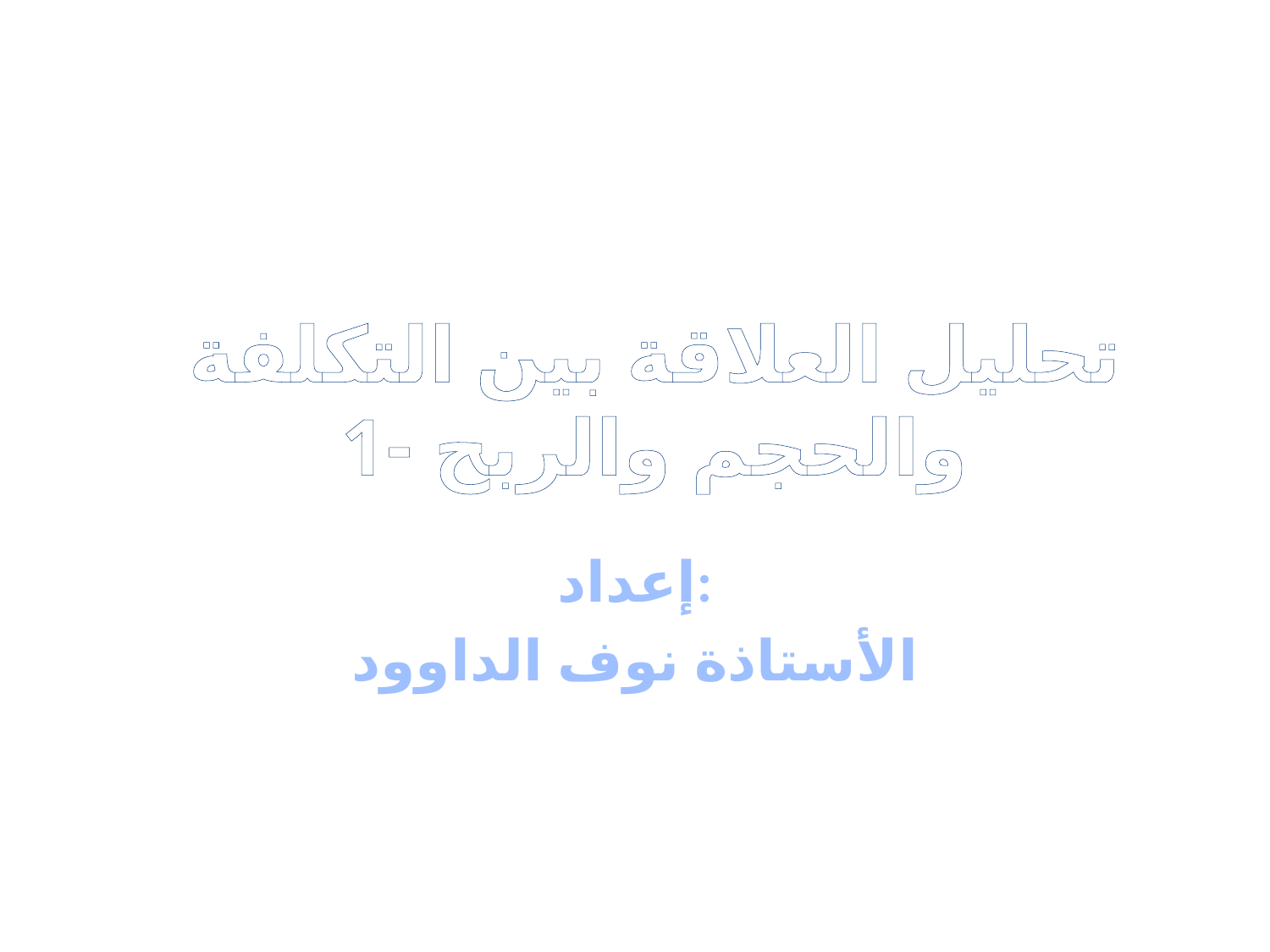

# تحليل العلاقة بين التكلفة والحجم والربح -1
إعداد:
الأستاذة نوف الداوود